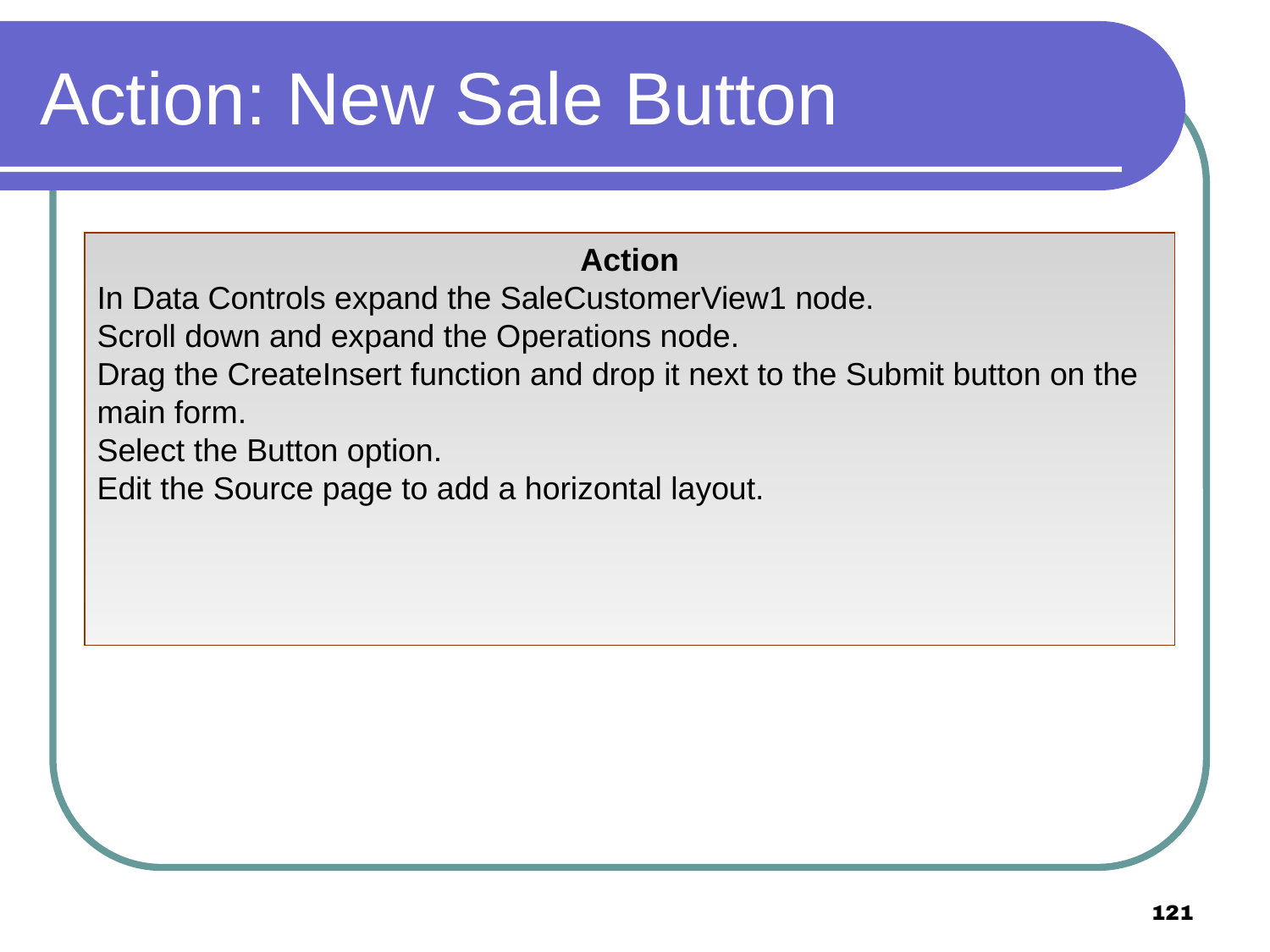

# Action: New Sale Button
Action
In Data Controls expand the SaleCustomerView1 node.
Scroll down and expand the Operations node.
Drag the CreateInsert function and drop it next to the Submit button on the main form.
Select the Button option.
Edit the Source page to add a horizontal layout.

121